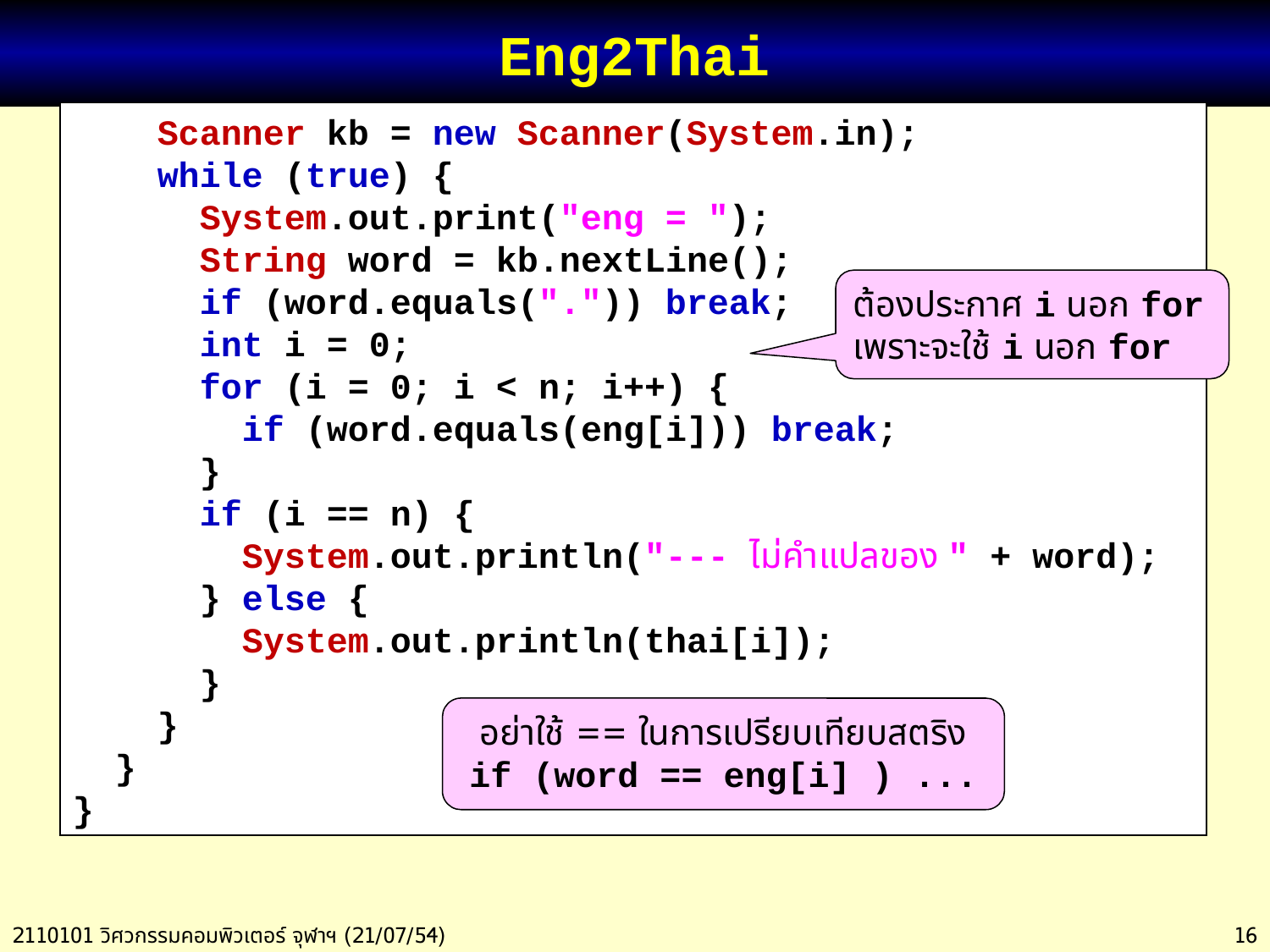

# Eng2Thai
    Scanner kb = new Scanner(System.in);
    while (true) {
      System.out.print("eng = ");
      String word = kb.nextLine();
      if (word.equals(".")) break;
      int i = 0;
      for (i = 0; i < n; i++) {
        if (word.equals(eng[i])) break;
      }
      if (i == n) {
        System.out.println("--- ไม่คำแปลของ " + word);
      } else {
        System.out.println(thai[i]);
      }
    }
  }
}
ต้องประกาศ i นอก for เพราะจะใช้ i นอก for
อย่าใช้ == ในการเปรียบเทียบสตริง
if (word == eng[i] ) ...